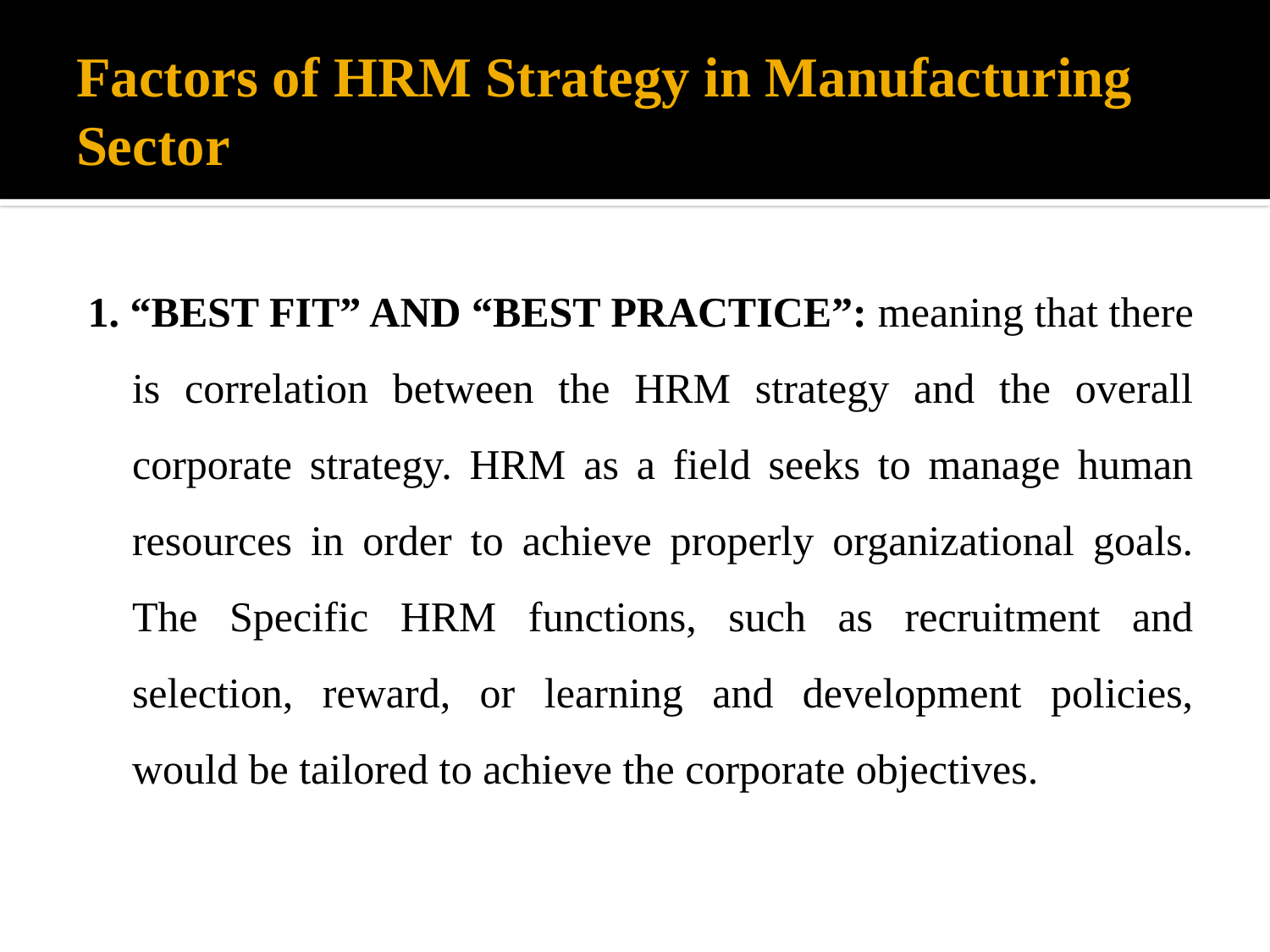

# Factors of HRM Strategy in Manufacturing Sector
1. “BEST FIT” AND “BEST PRACTICE”: meaning that there is correlation between the HRM strategy and the overall corporate strategy. HRM as a field seeks to manage human resources in order to achieve properly organizational goals. The Specific HRM functions, such as recruitment and selection, reward, or learning and development policies, would be tailored to achieve the corporate objectives.